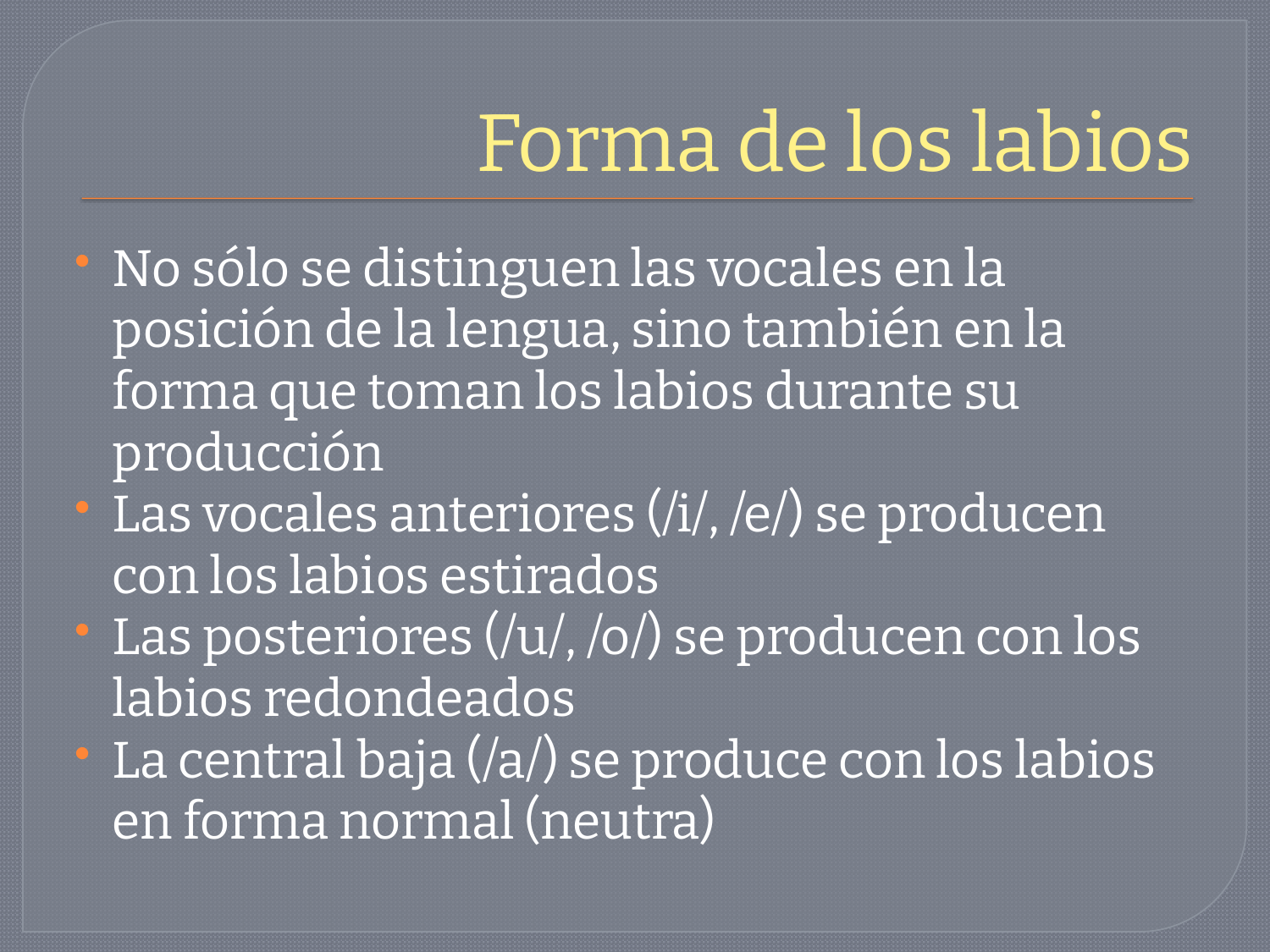

# Forma de los labios
No sólo se distinguen las vocales en la posición de la lengua, sino también en la forma que toman los labios durante su producción
Las vocales anteriores (/i/, /e/) se producen con los labios estirados
Las posteriores (/u/, /o/) se producen con los labios redondeados
La central baja (/a/) se produce con los labios en forma normal (neutra)